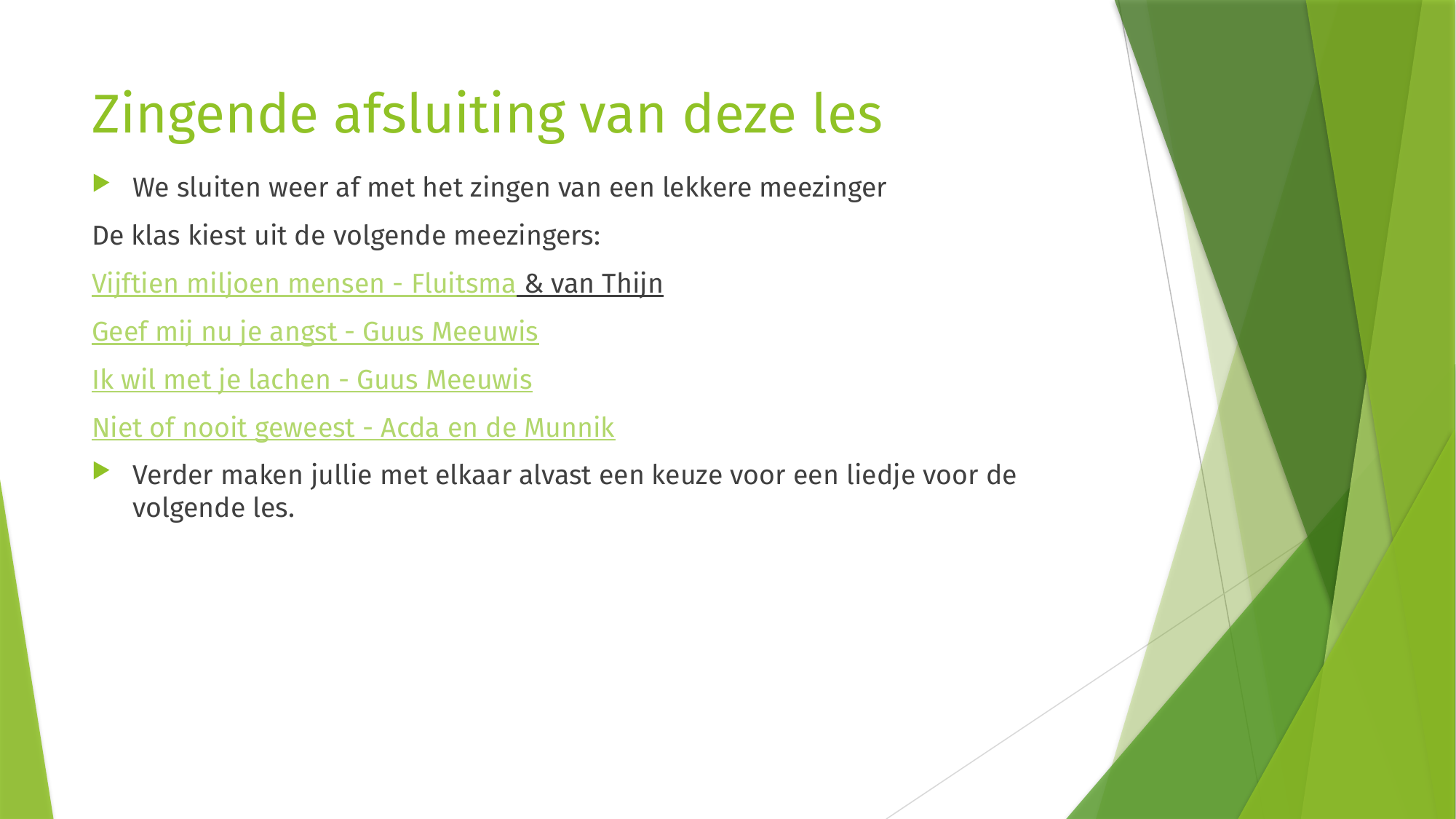

# Zingende afsluiting van deze les
We sluiten weer af met het zingen van een lekkere meezinger
De klas kiest uit de volgende meezingers:
Vijftien miljoen mensen - Fluitsma & van Thijn
Geef mij nu je angst - Guus Meeuwis
Ik wil met je lachen - Guus Meeuwis
Niet of nooit geweest - Acda en de Munnik
Verder maken jullie met elkaar alvast een keuze voor een liedje voor de volgende les.